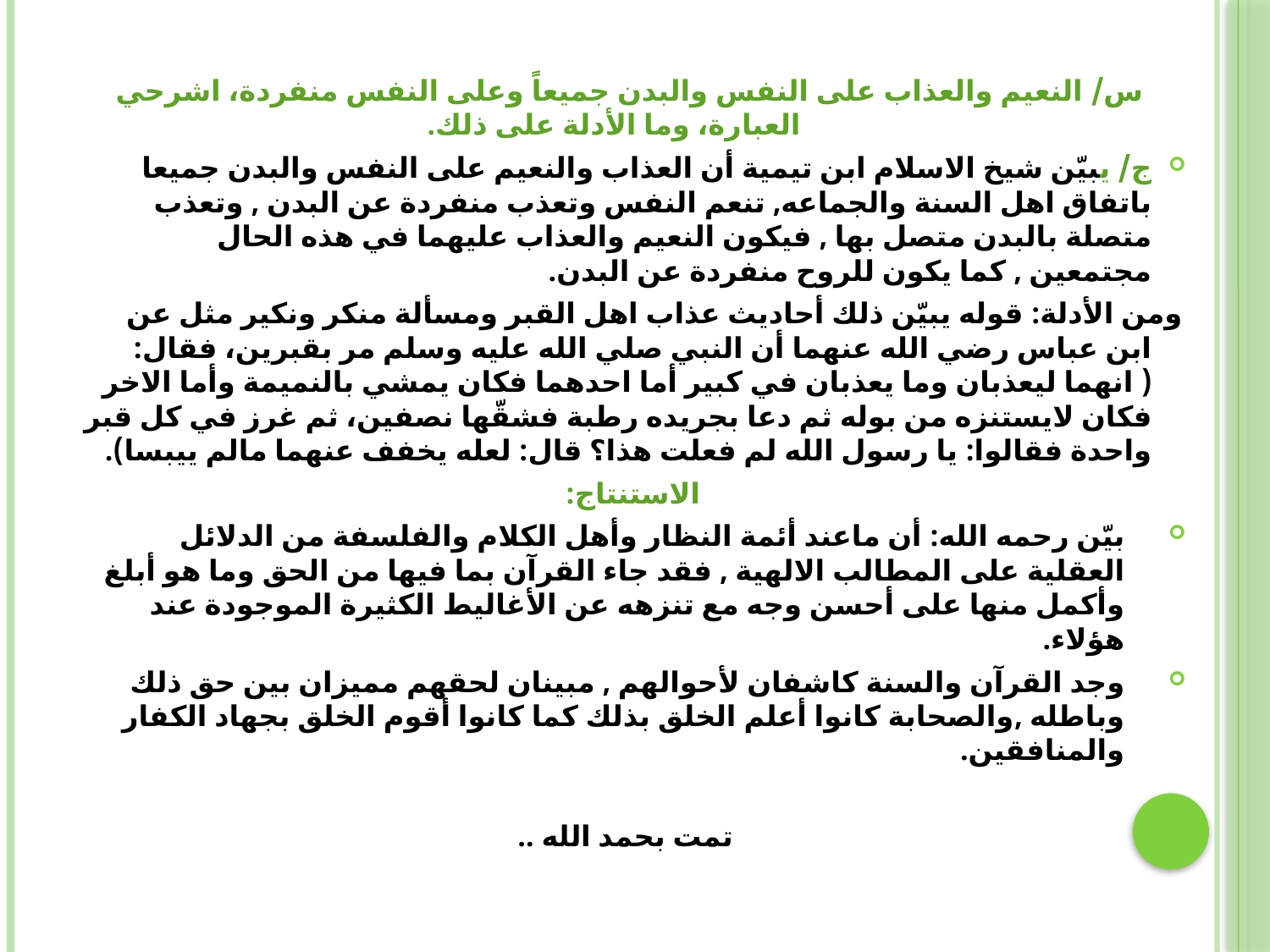

#
س/ النعيم والعذاب على النفس والبدن جميعاً وعلى النفس منفردة، اشرحي العبارة، وما الأدلة على ذلك.
ج/ يبيّن شيخ الاسلام ابن تيمية أن العذاب والنعيم على النفس والبدن جميعا باتفاق اهل السنة والجماعه, تنعم النفس وتعذب منفردة عن البدن , وتعذب متصلة بالبدن متصل بها , فيكون النعيم والعذاب عليهما في هذه الحال مجتمعين , كما يكون للروح منفردة عن البدن.
ومن الأدلة: قوله يبيّن ذلك أحاديث عذاب اهل القبر ومسألة منكر ونكير مثل عن ابن عباس رضي الله عنهما أن النبي صلي الله عليه وسلم مر بقبرين، فقال: ( انهما ليعذبان وما يعذبان في كبير أما احدهما فكان يمشي بالنميمة وأما الاخر فكان لايستنزه من بوله ثم دعا بجريده رطبة فشقّها نصفين، ثم غرز في كل قبر واحدة فقالوا: يا رسول الله لم فعلت هذا؟ قال: لعله يخفف عنهما مالم ييبسا).
الاستنتاج:
بيّن رحمه الله: أن ماعند أئمة النظار وأهل الكلام والفلسفة من الدلائل العقلية على المطالب الالهية , فقد جاء القرآن بما فيها من الحق وما هو أبلغ وأكمل منها على أحسن وجه مع تنزهه عن الأغاليط الكثيرة الموجودة عند هؤلاء.
وجد القرآن والسنة كاشفان لأحوالهم , مبينان لحقهم مميزان بين حق ذلك وباطله ,والصحابة كانوا أعلم الخلق بذلك كما كانوا أقوم الخلق بجهاد الكفار والمنافقين.

 تمت بحمد الله ..